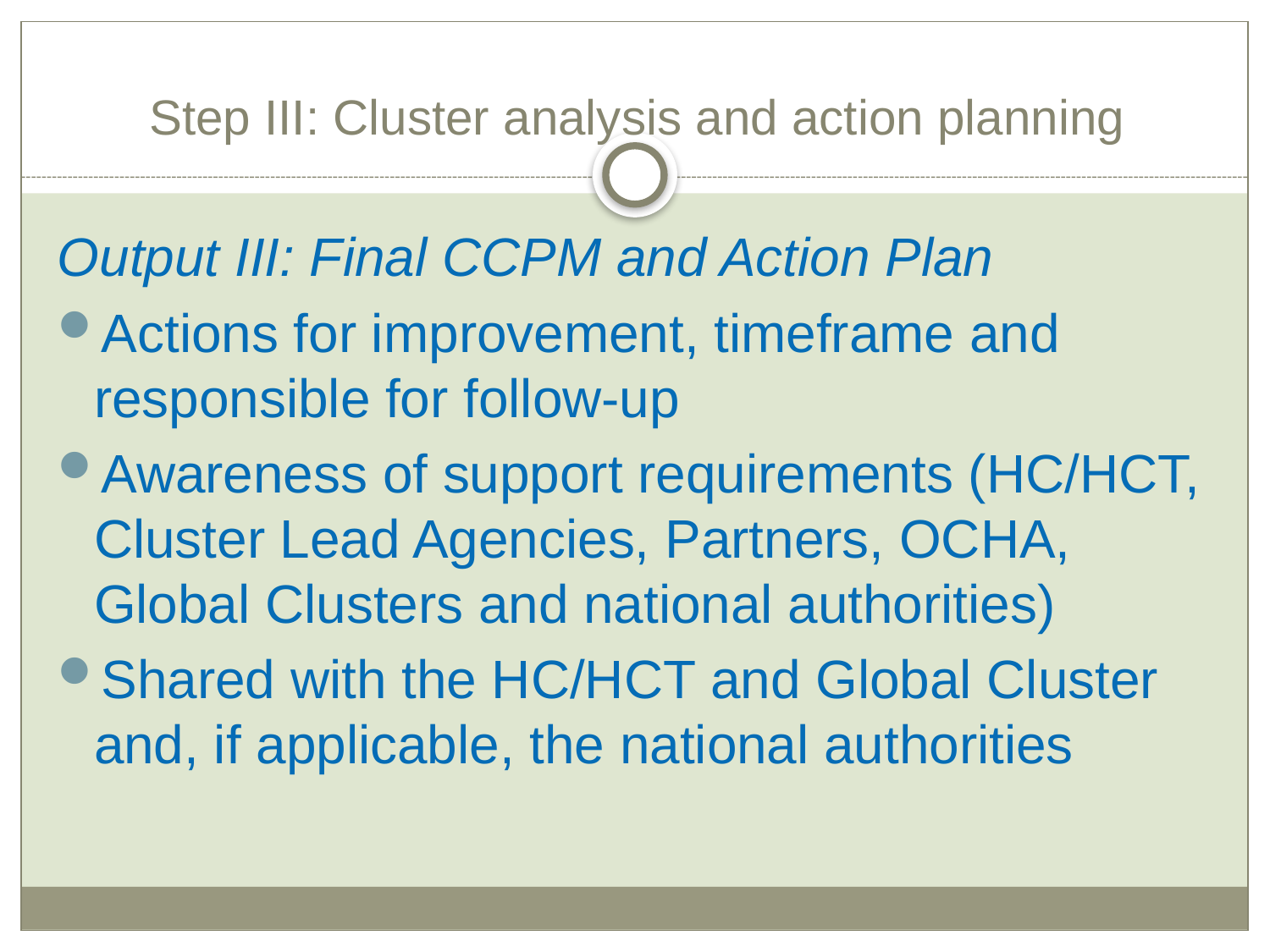

# Step III: Cluster analysis and action planning
Output III: Final CCPM and Action Plan
Actions for improvement, timeframe and responsible for follow-up
Awareness of support requirements (HC/HCT, Cluster Lead Agencies, Partners, OCHA, Global Clusters and national authorities)
Shared with the HC/HCT and Global Cluster and, if applicable, the national authorities